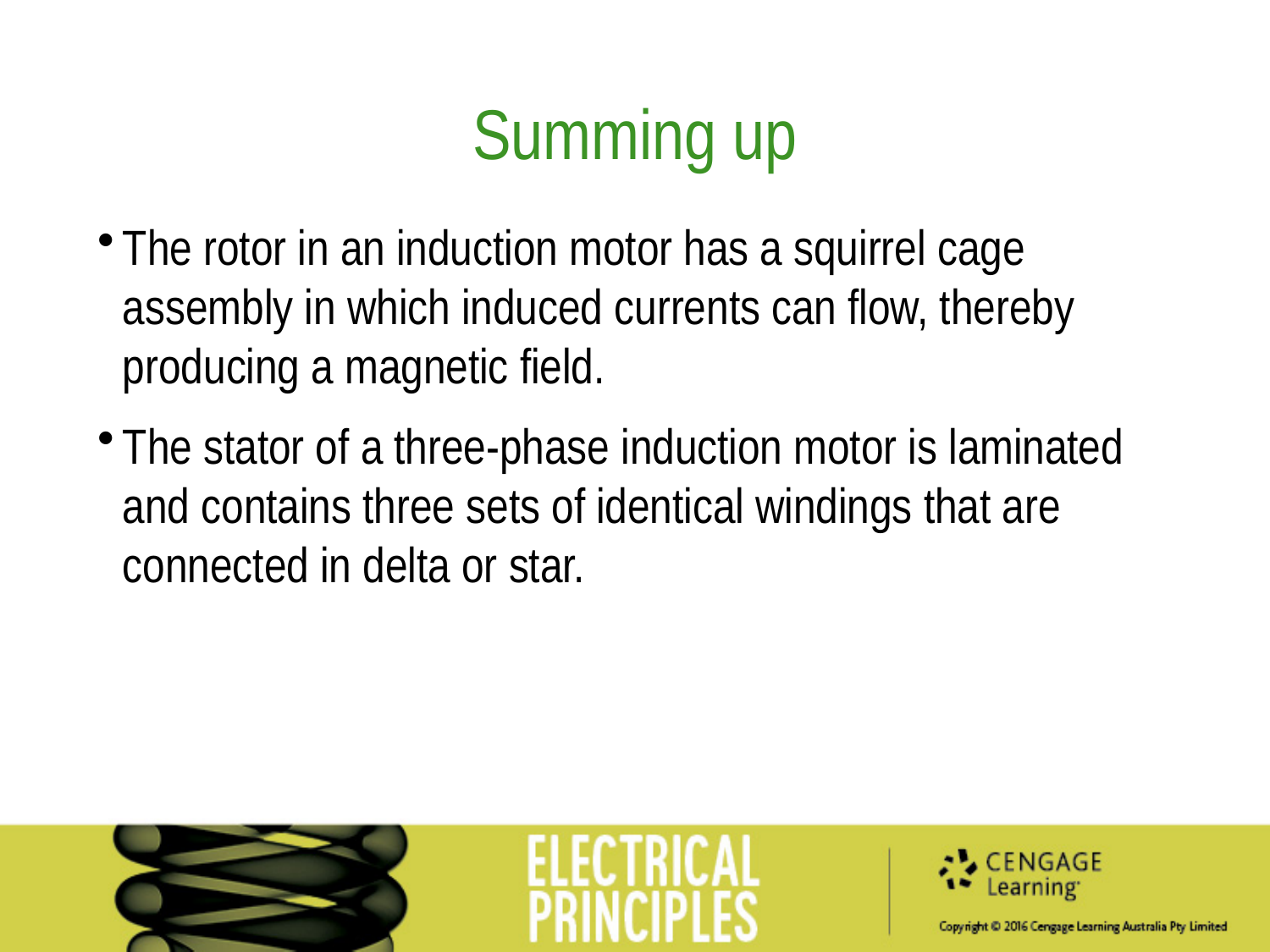

Summing up
The rotor in an induction motor has a squirrel cage assembly in which induced currents can flow, thereby producing a magnetic field.
The stator of a three-phase induction motor is laminated and contains three sets of identical windings that are connected in delta or star.